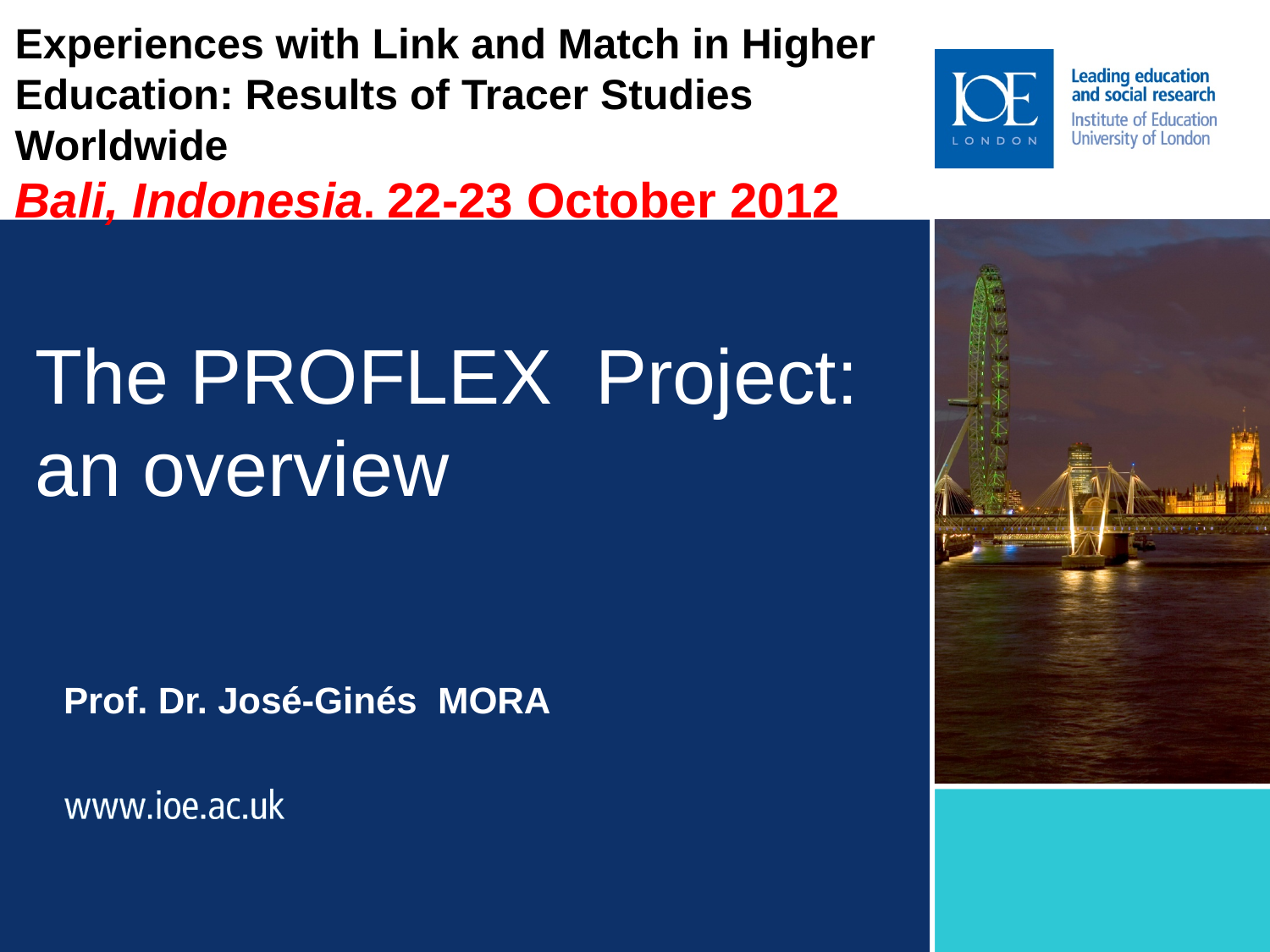

Experiences with Link and Match in Higher Education: Results of Tracer Studies Worldwide
Bali, Indonesia. 22-23 October 2012
# The PROFLEX  Project: an overview
Prof. Dr. José-Ginés  MORA